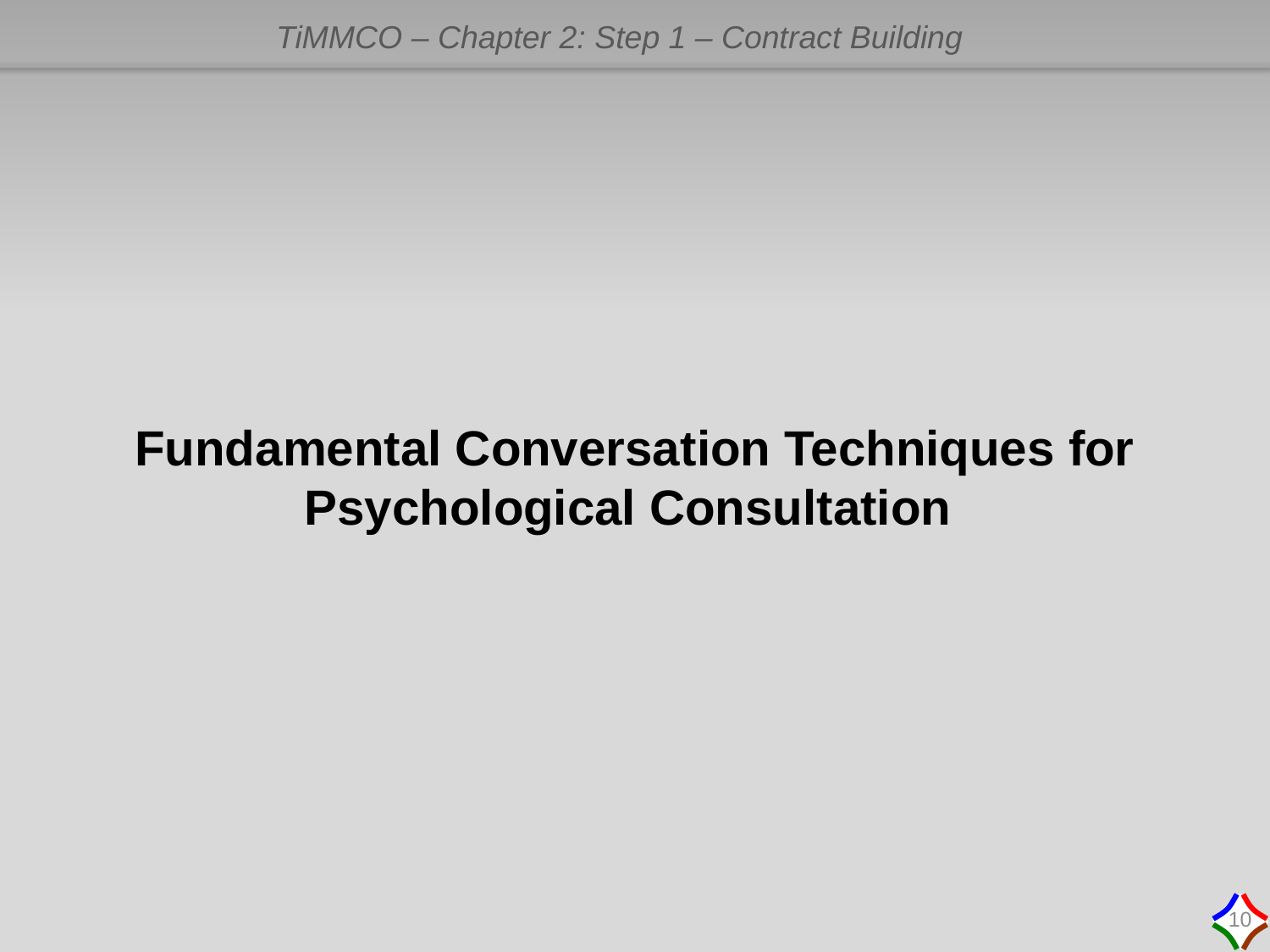

# Fundamental Conversation Techniques for Psychological Consultation
10